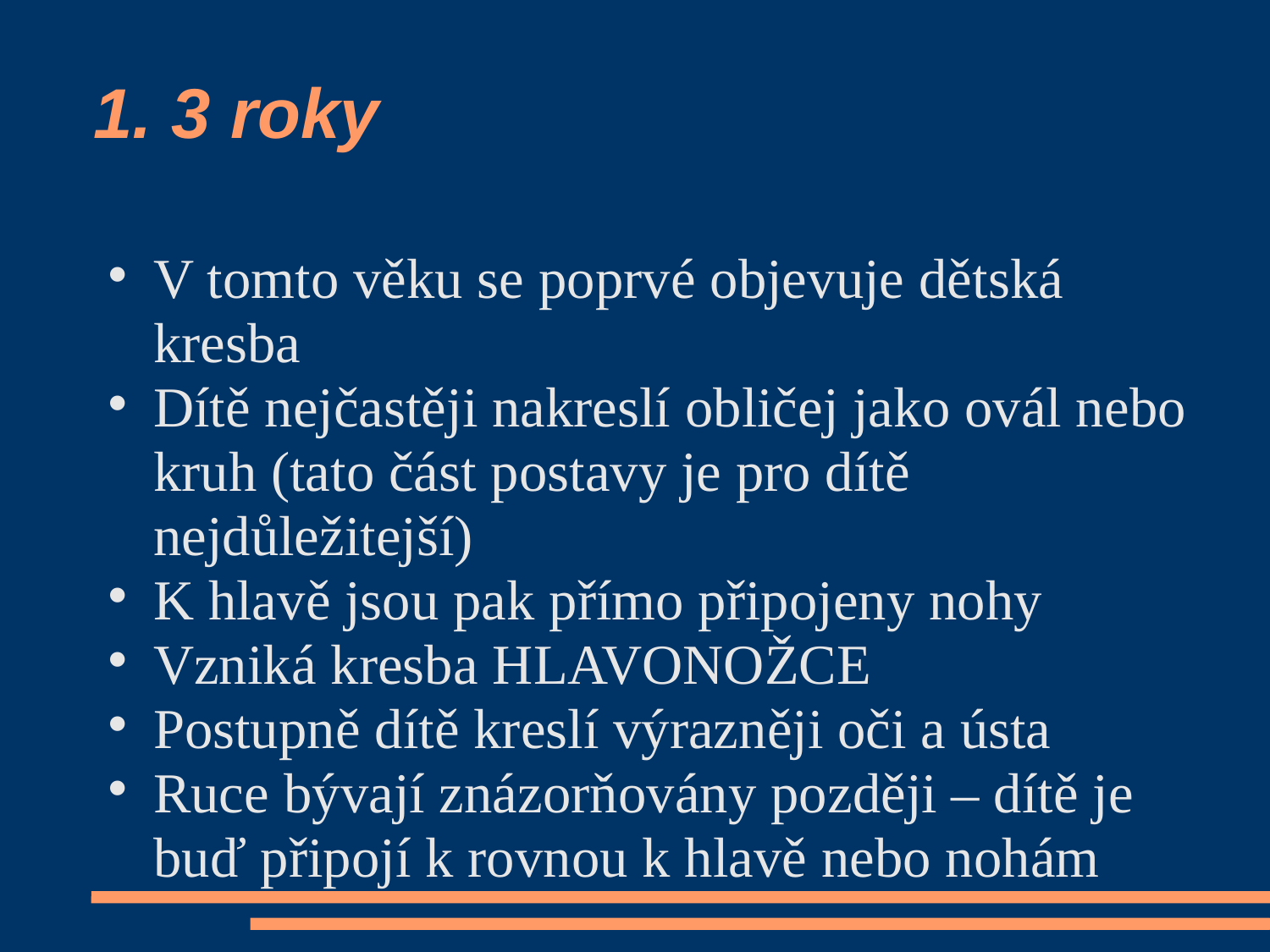

# 1. 3 roky
V tomto věku se poprvé objevuje dětská kresba
Dítě nejčastěji nakreslí obličej jako ovál nebo kruh (tato část postavy je pro dítě nejdůležitejší)‏
K hlavě jsou pak přímo připojeny nohy
Vzniká kresba HLAVONOŽCE
Postupně dítě kreslí výrazněji oči a ústa
Ruce bývají znázorňovány později – dítě je buď připojí k rovnou k hlavě nebo nohám